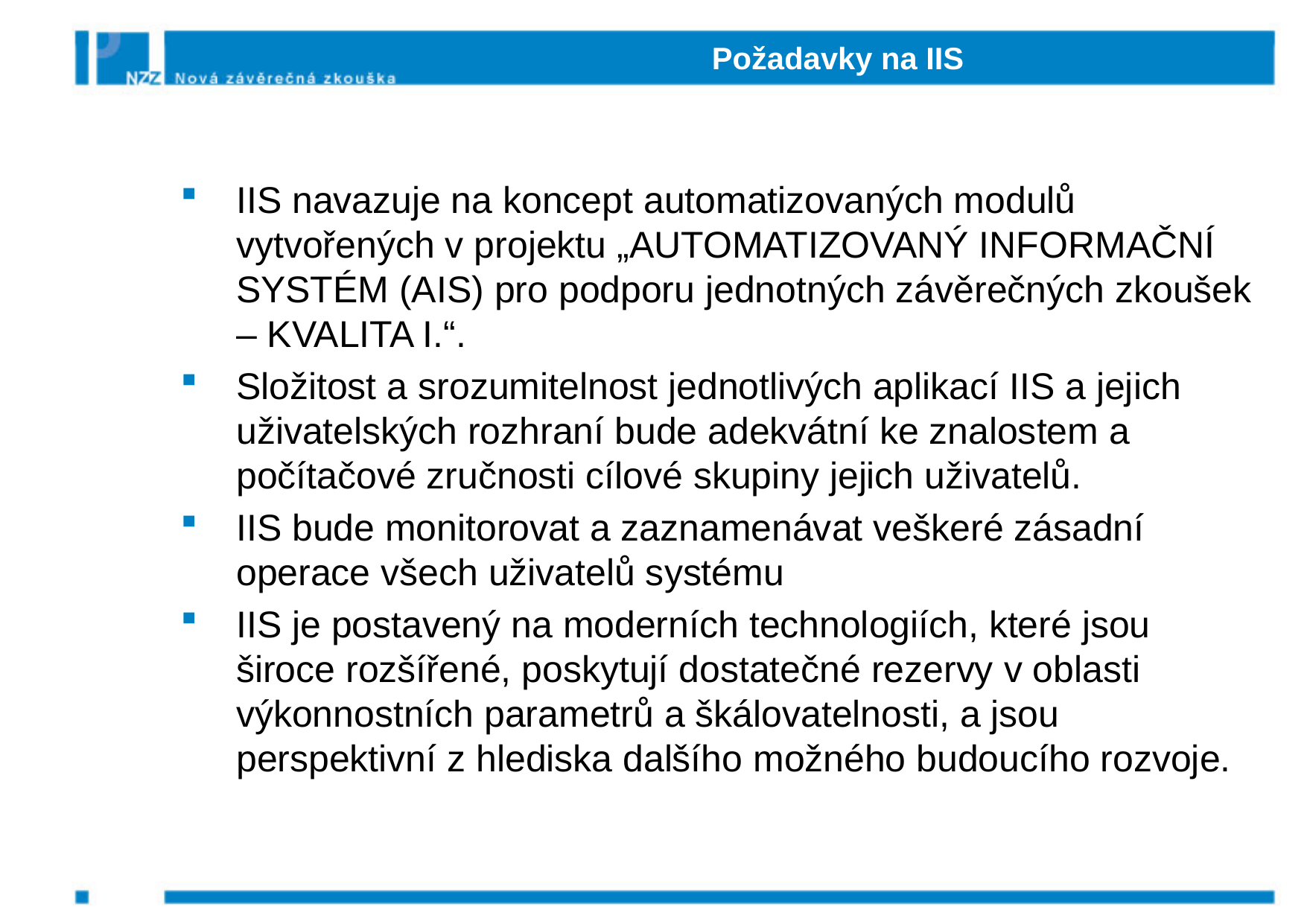

# Požadavky na IIS

IIS navazuje na koncept automatizovaných modulů vytvořených v projektu „AUTOMATIZOVANÝ INFORMAČNÍ SYSTÉM (AIS) pro podporu jednotných závěrečných zkoušek – KVALITA I.“.
Složitost a srozumitelnost jednotlivých aplikací IIS a jejich uživatelských rozhraní bude adekvátní ke znalostem a počítačové zručnosti cílové skupiny jejich uživatelů.
IIS bude monitorovat a zaznamenávat veškeré zásadní operace všech uživatelů systému
IIS je postavený na moderních technologiích, které jsou široce rozšířené, poskytují dostatečné rezervy v oblasti výkonnostních parametrů a škálovatelnosti, a jsou perspektivní z hlediska dalšího možného budoucího rozvoje.